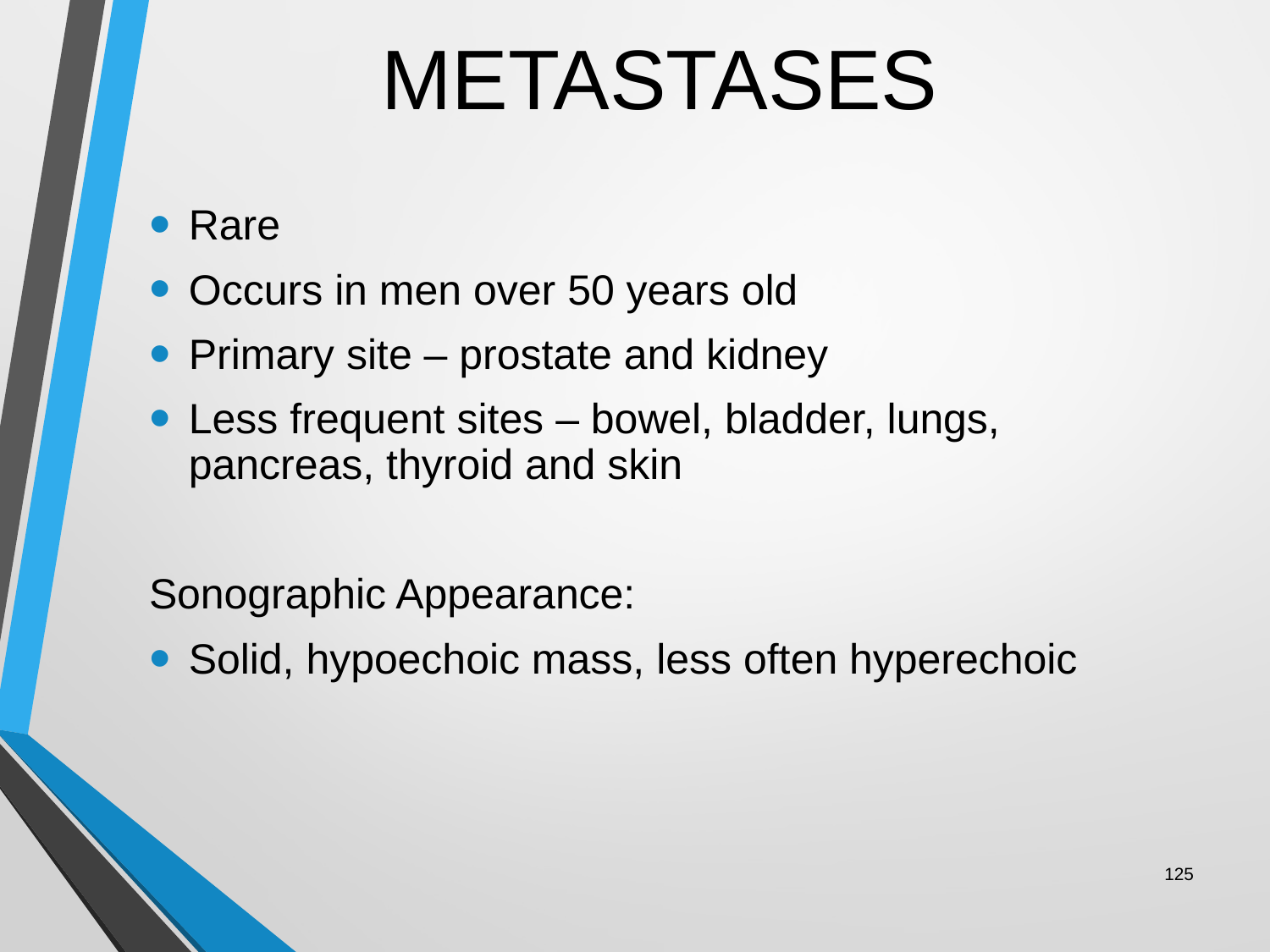

# METASTASES
Rare
Occurs in men over 50 years old
Primary site – prostate and kidney
Less frequent sites – bowel, bladder, lungs, pancreas, thyroid and skin

Sonographic Appearance:
Solid, hypoechoic mass, less often hyperechoic
125